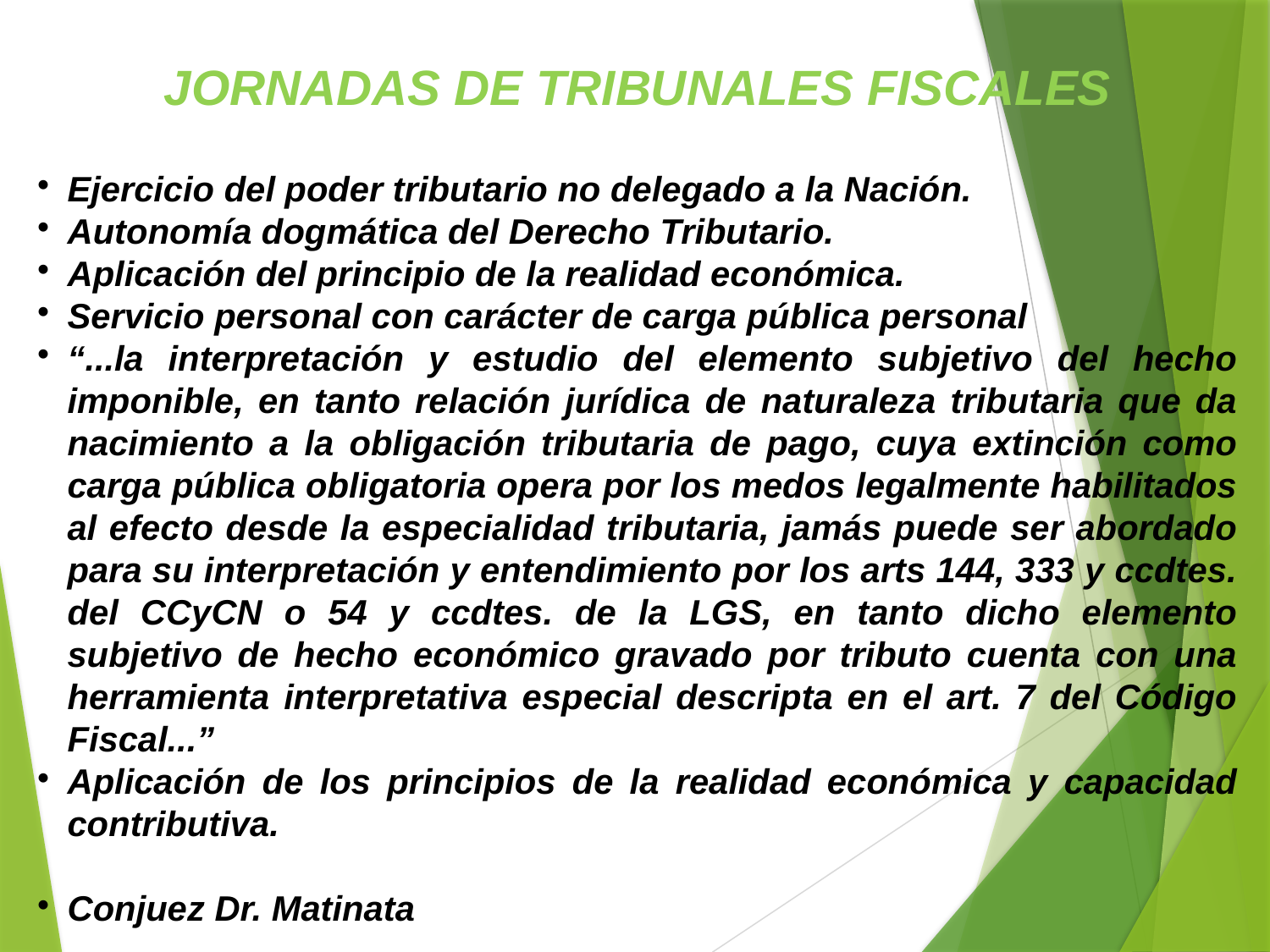

JORNADAS DE TRIBUNALES FISCALES

Ejercicio del poder tributario no delegado a la Nación.
Autonomía dogmática del Derecho Tributario.
Aplicación del principio de la realidad económica.
Servicio personal con carácter de carga pública personal
“...la interpretación y estudio del elemento subjetivo del hecho imponible, en tanto relación jurídica de naturaleza tributaria que da nacimiento a la obligación tributaria de pago, cuya extinción como carga pública obligatoria opera por los medos legalmente habilitados al efecto desde la especialidad tributaria, jamás puede ser abordado para su interpretación y entendimiento por los arts 144, 333 y ccdtes. del CCyCN o 54 y ccdtes. de la LGS, en tanto dicho elemento subjetivo de hecho económico gravado por tributo cuenta con una herramienta interpretativa especial descripta en el art. 7 del Código Fiscal...”
Aplicación de los principios de la realidad económica y capacidad contributiva.

Conjuez Dr. Matinata